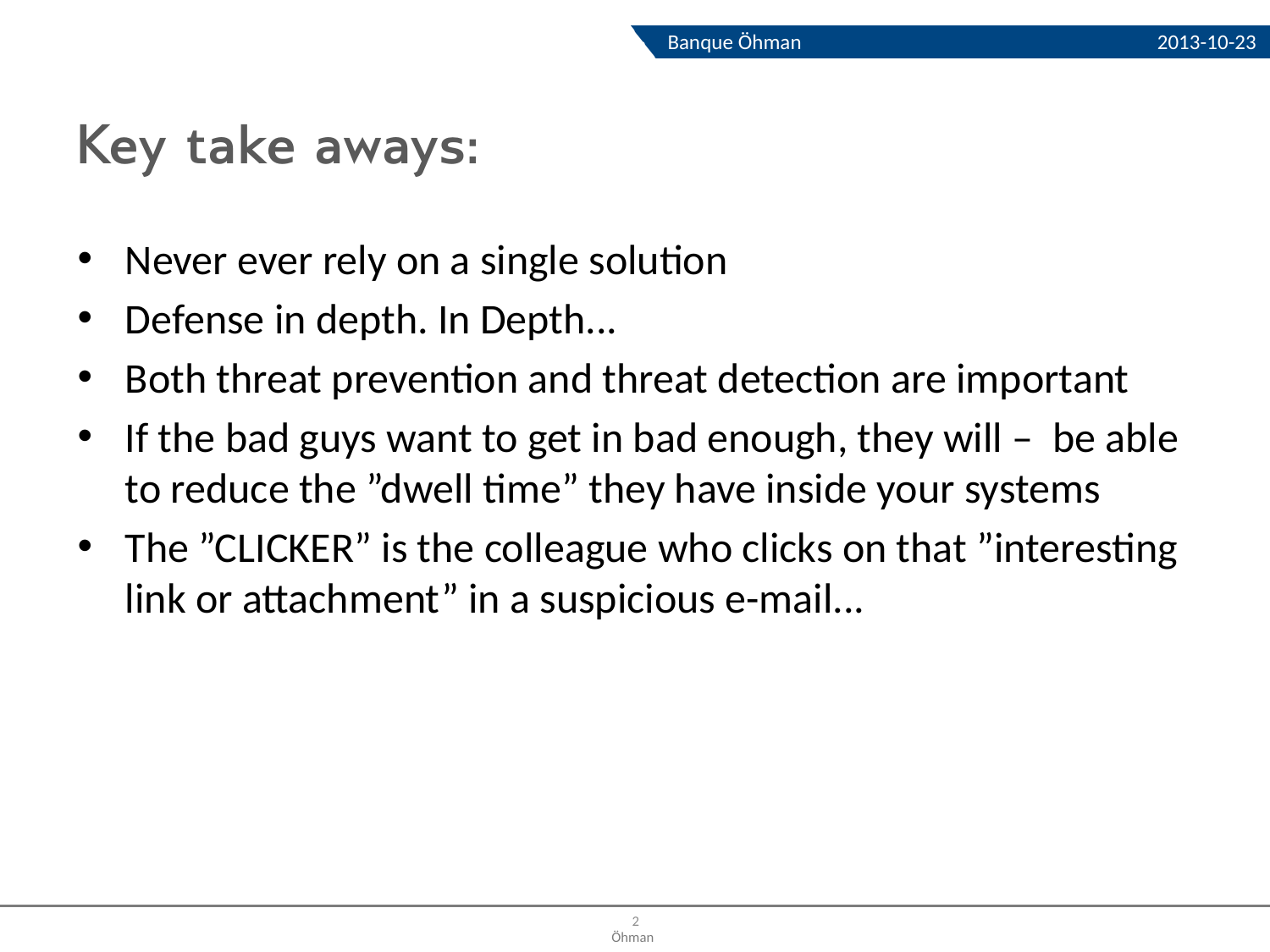

2013-10-23
Banque Öhman
# Key take aways:
Never ever rely on a single solution
Defense in depth. In Depth...
Both threat prevention and threat detection are important
If the bad guys want to get in bad enough, they will –  be able to reduce the ”dwell time” they have inside your systems
The ”CLICKER” is the colleague who clicks on that ”interesting link or attachment” in a suspicious e-mail...